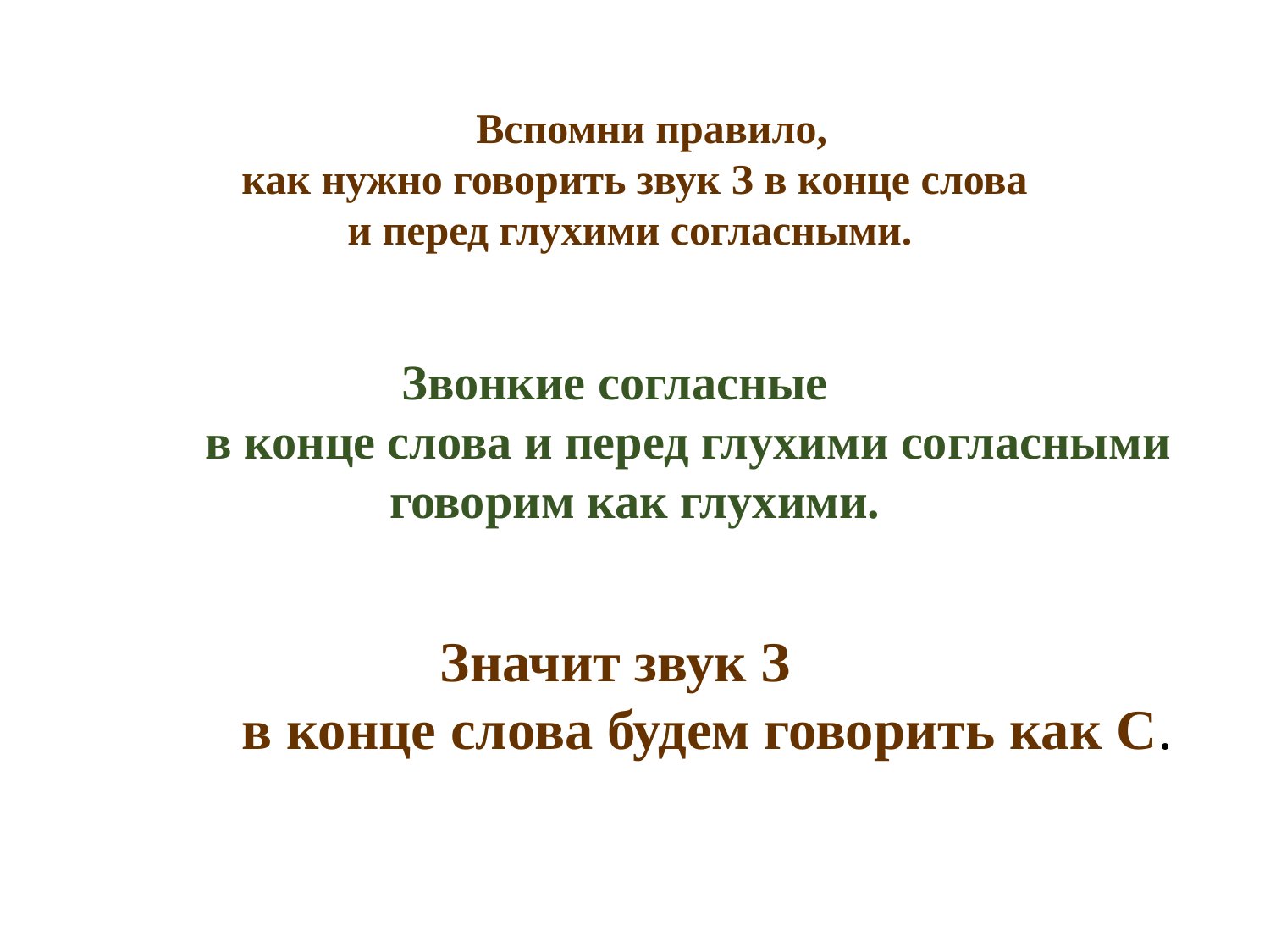

Вспомни правило,
         как нужно говорить звук З в конце слова
                   и перед глухими согласными.
                 Звонкие согласные
 в конце слова и перед глухими согласными
                говорим как глухими.
              Значит звук З
в конце слова будем говорить как С.